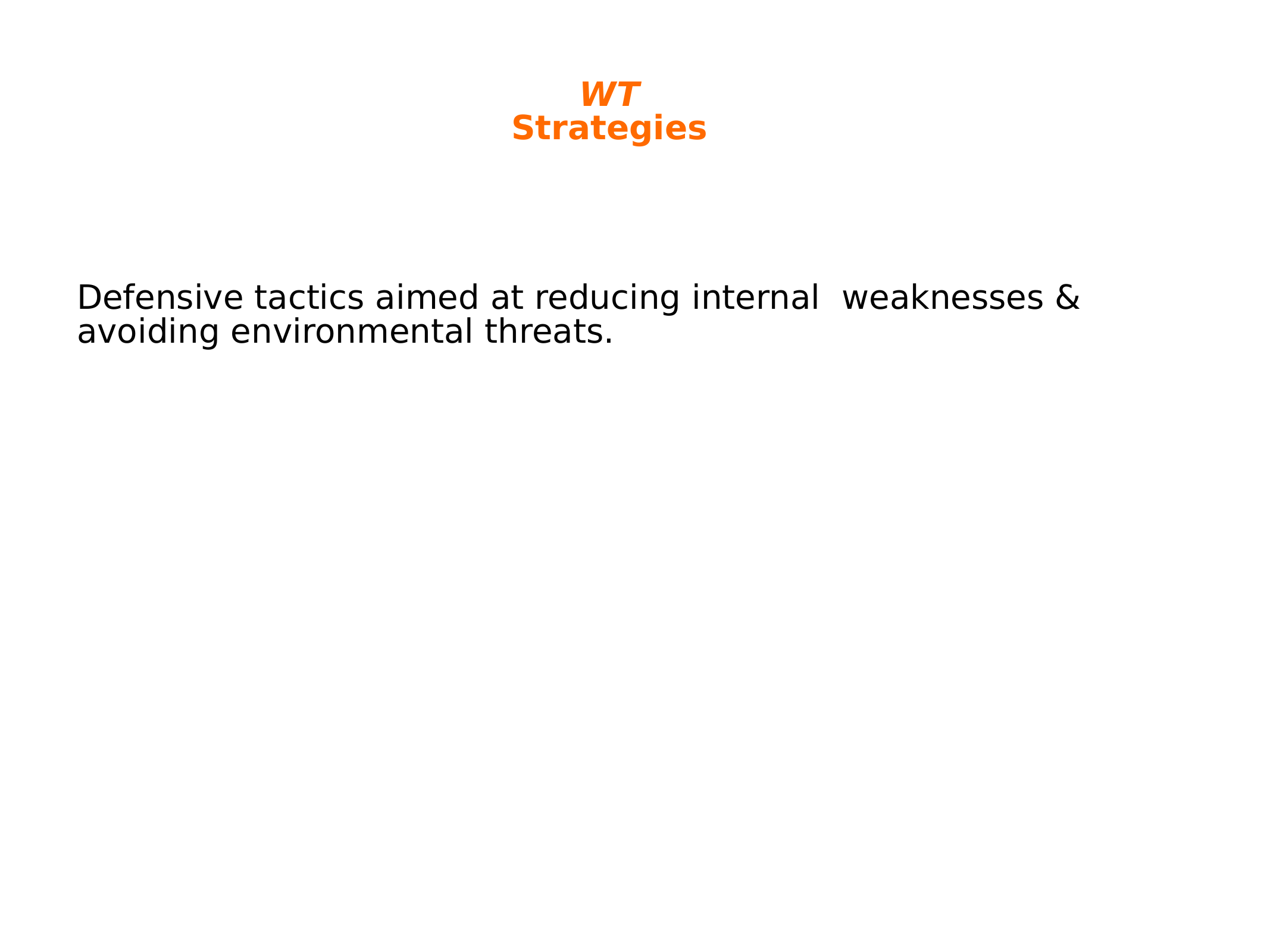

WT
Strategies
Defensive tactics aimed at reducing internal  weaknesses & avoiding environmental threats.